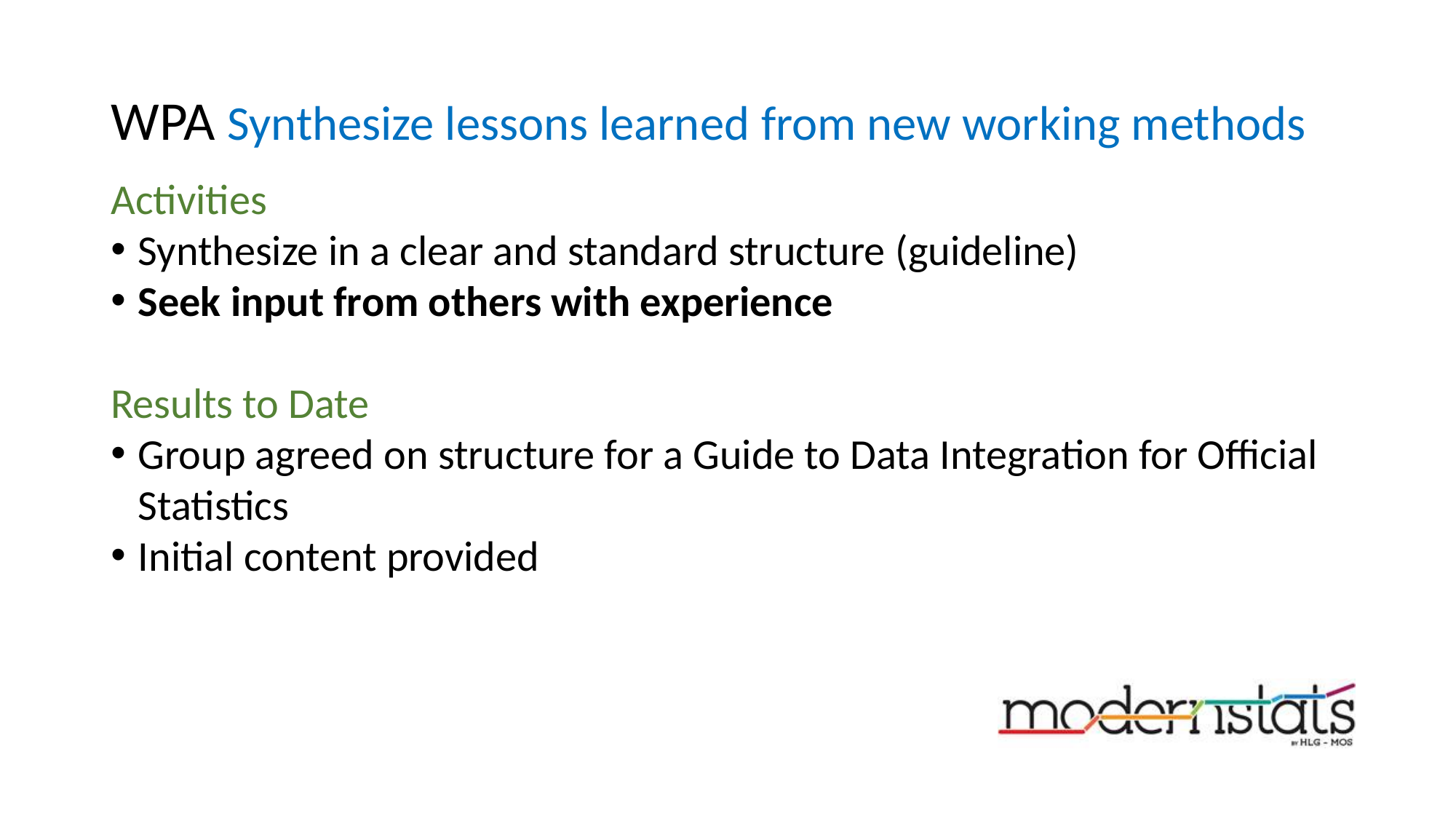

# WPA Synthesize lessons learned from new working methods
Activities
Synthesize in a clear and standard structure (guideline)
Seek input from others with experience

Results to Date
Group agreed on structure for a Guide to Data Integration for Official Statistics
Initial content provided

31